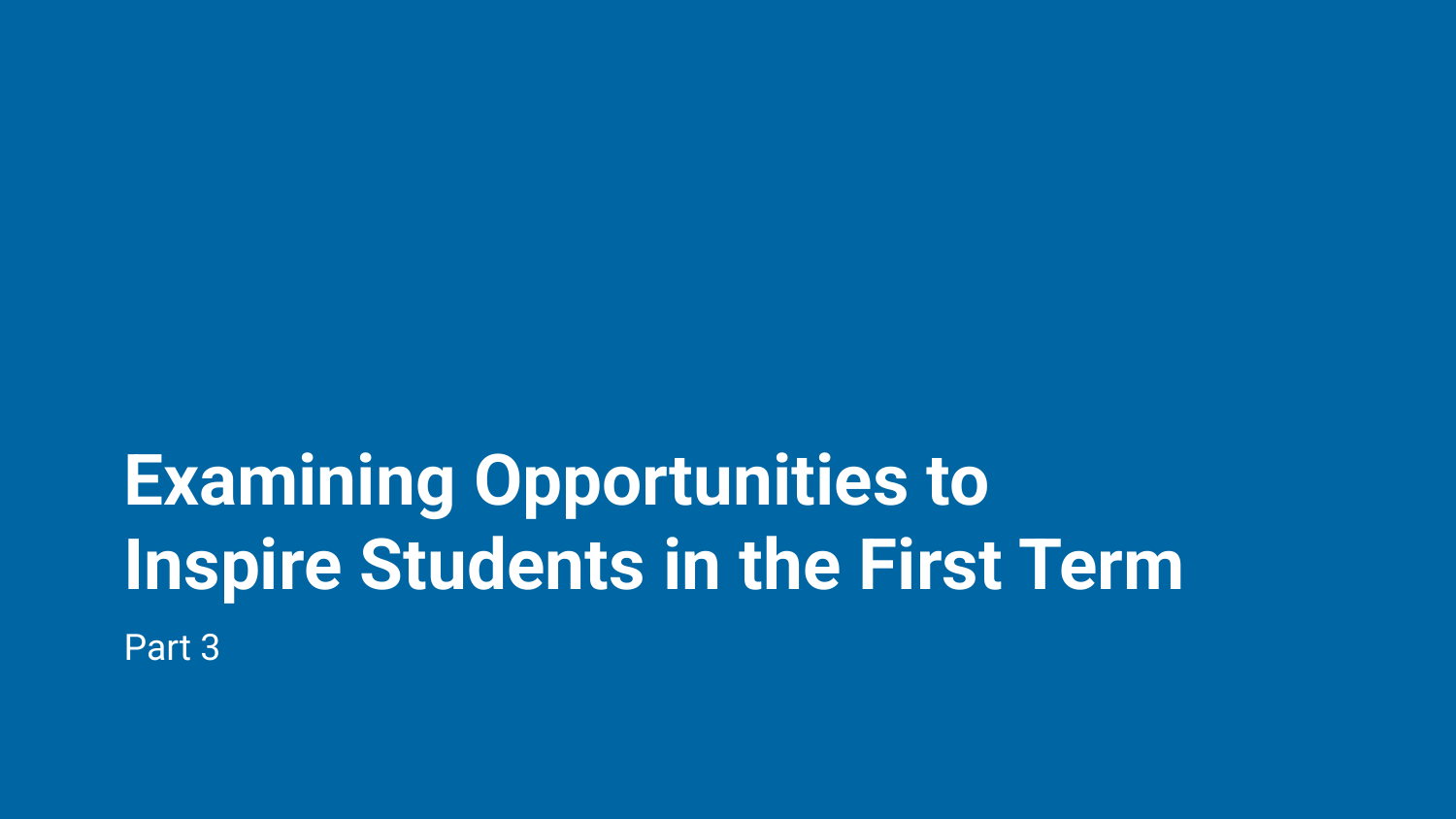

# Examining Opportunities to Inspire Students in the First Term
Part 3